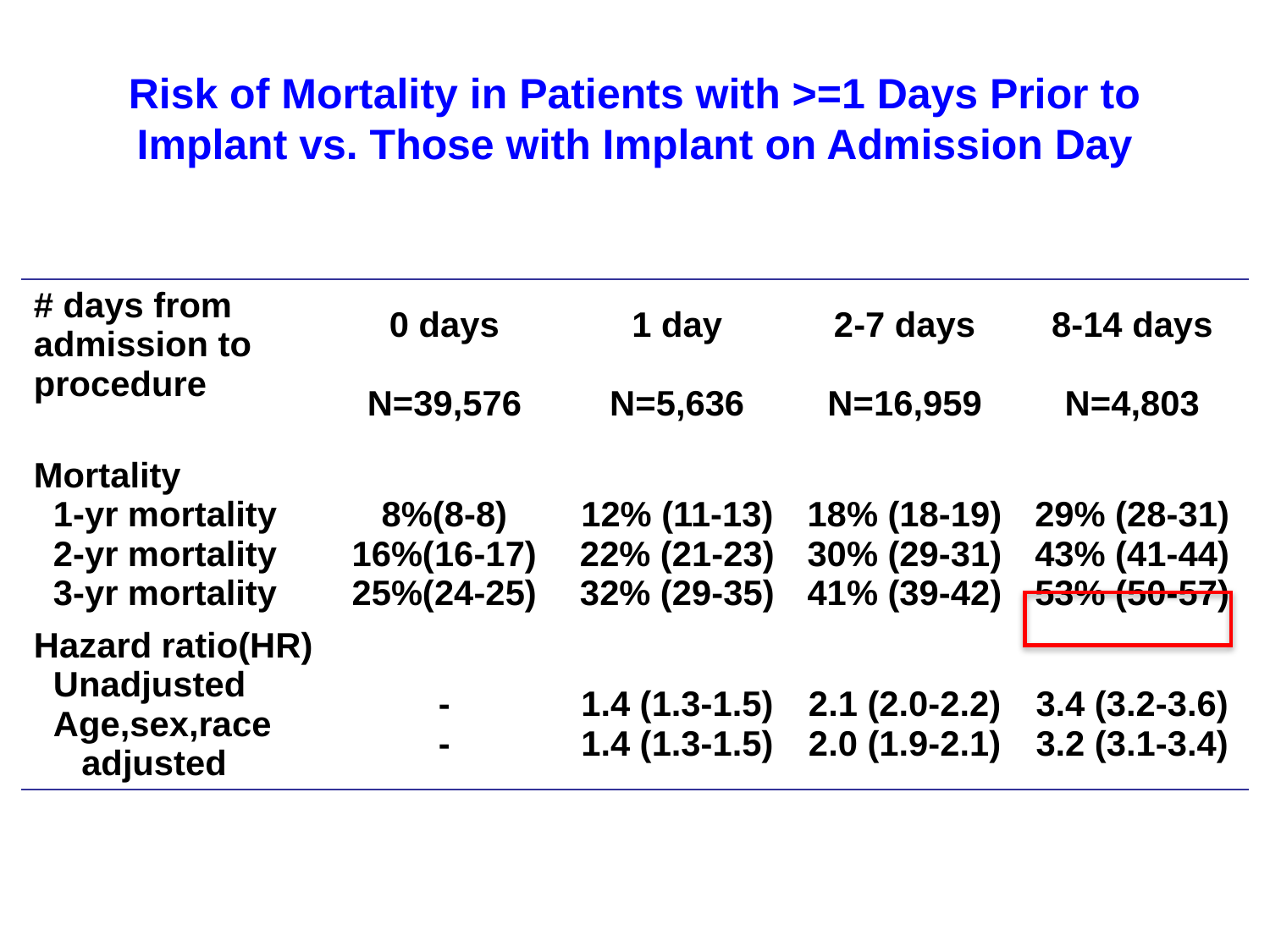

# Risk of Mortality in Patients with >=1 Days Prior to Implant vs. Those with Implant on Admission Day
| # days from admission to procedure | 0 days N=39,576 | 1 day N=5,636 | 2-7 days N=16,959 | 8-14 days N=4,803 |
| --- | --- | --- | --- | --- |
| Mortality 1-yr mortality 2-yr mortality 3-yr mortality | 8%(8-8) 16%(16-17) 25%(24-25) | 12% (11-13) 22% (21-23) 32% (29-35) | 18% (18-19) 30% (29-31) 41% (39-42) | 29% (28-31) 43% (41-44) 53% (50-57) |
| Hazard ratio(HR) Unadjusted Age,sex,race adjusted | - - | 1.4 (1.3-1.5) 1.4 (1.3-1.5) | 2.1 (2.0-2.2) 2.0 (1.9-2.1) | 3.4 (3.2-3.6) 3.2 (3.1-3.4) |